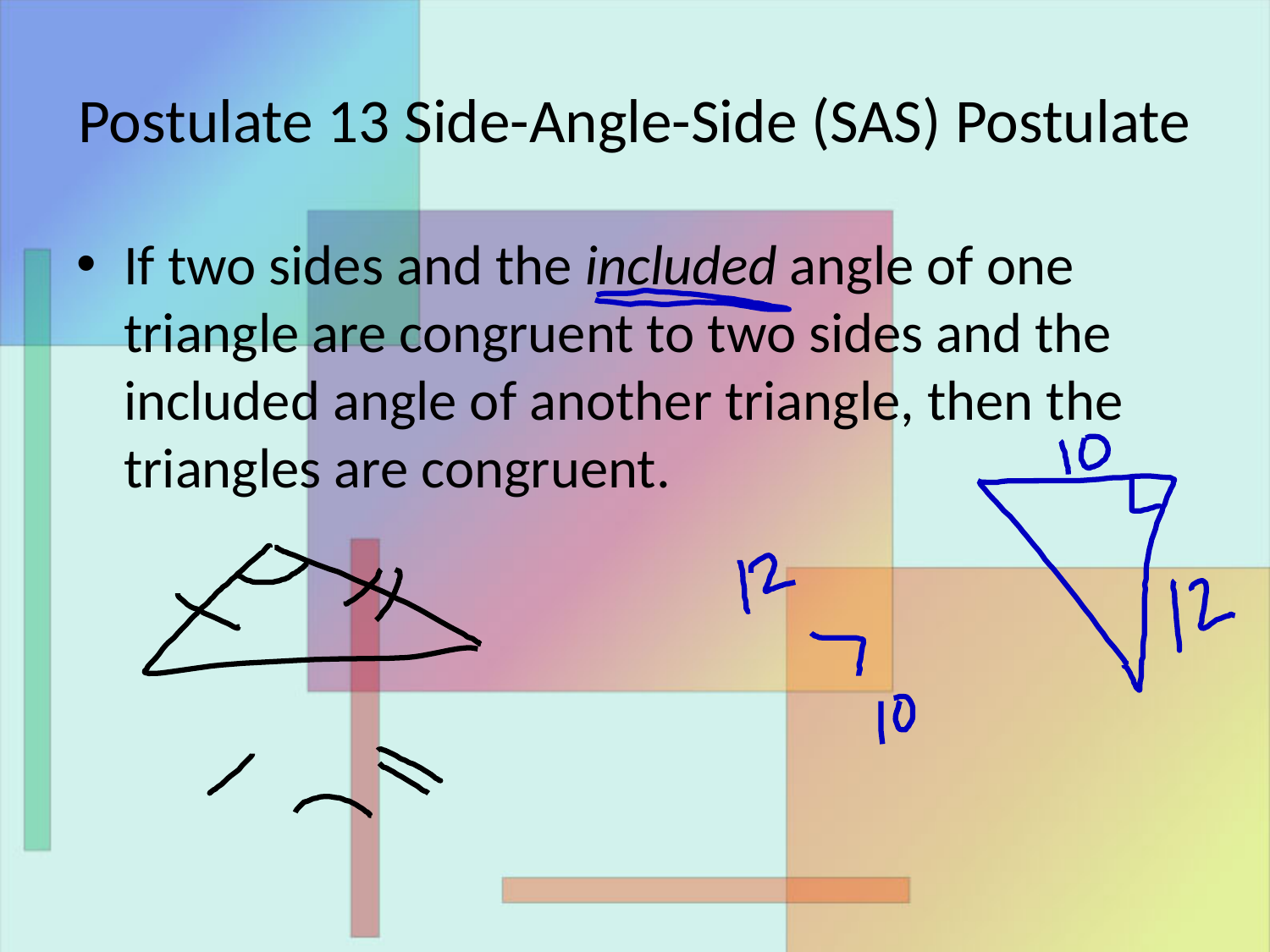

# Postulate 13 Side-Angle-Side (SAS) Postulate
If two sides and the included angle of one triangle are congruent to two sides and the included angle of another triangle, then the triangles are congruent.